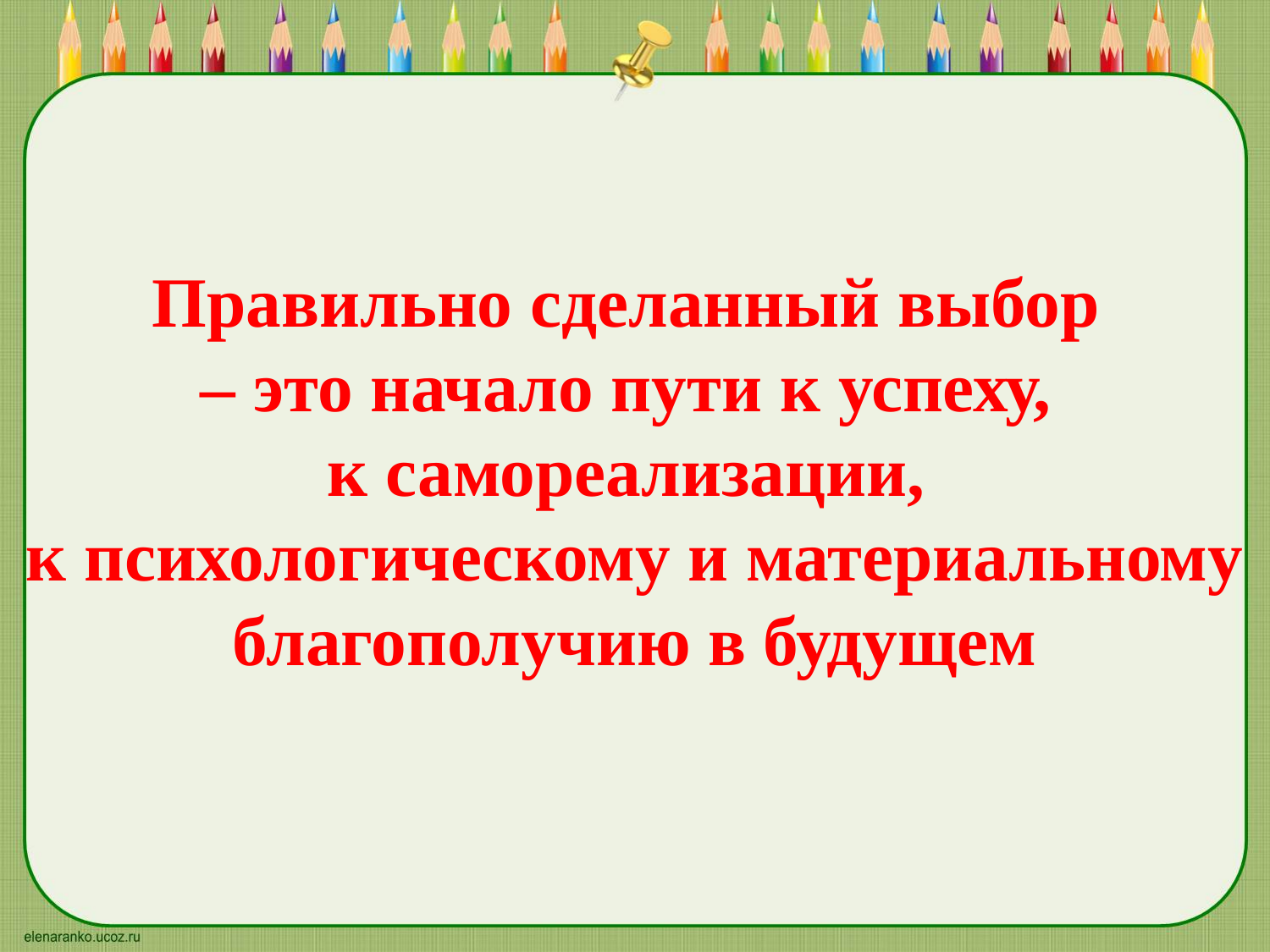

Правильно сделанный выбор
– это начало пути к успеху,
к самореализации,
к психологическому и материальному благополучию в будущем